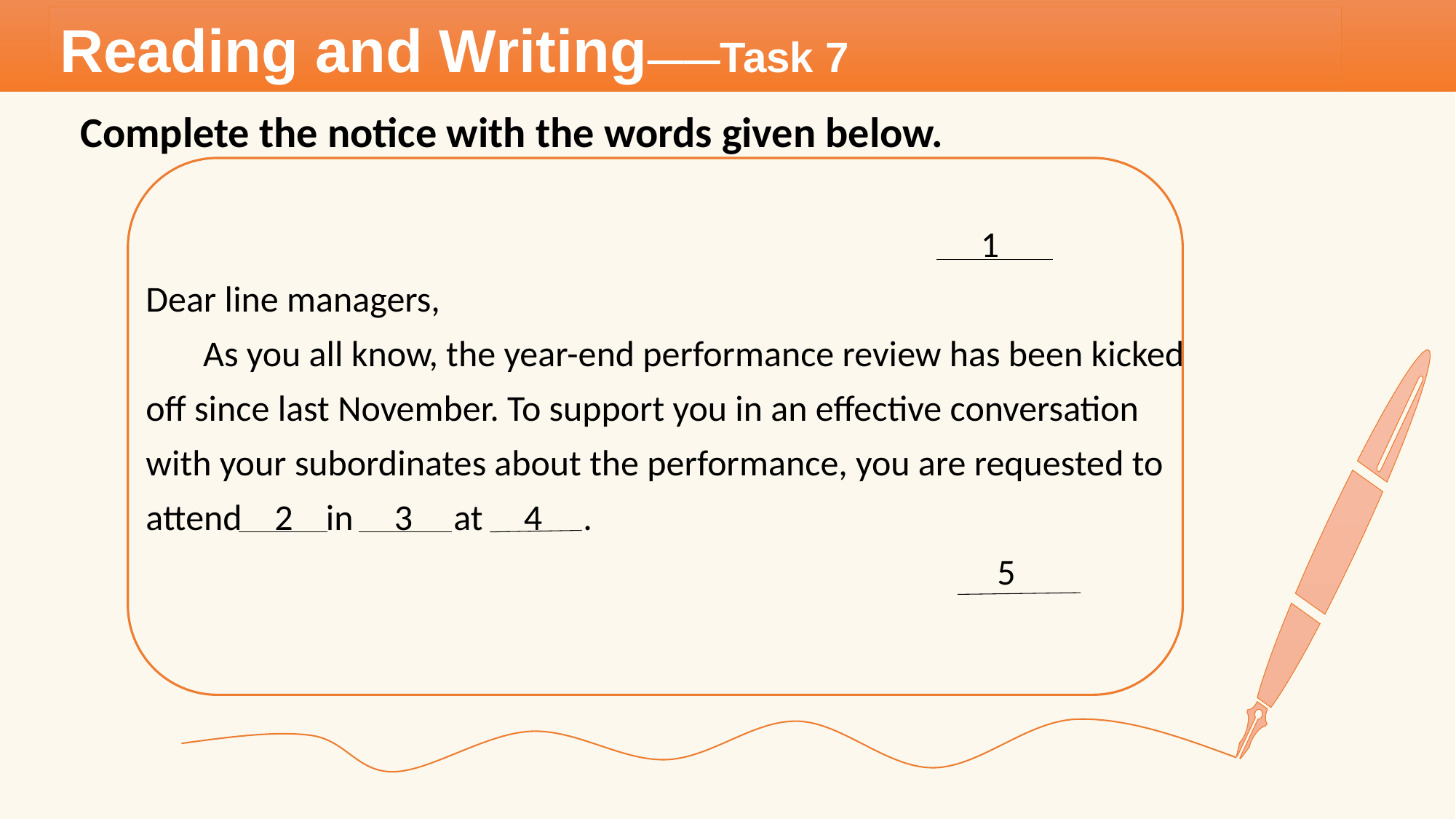

Reading and Writing——Task 7
Complete the notice with the words given below.

                                                                                                              1
        Dear line managers,
               As you all know, the year-end performance review has been kicked
        off since last November. To support you in an effective conversation
        with your subordinates about the performance, you are requested to
        attend    2    in     3     at     4     .
                                                                                                                5